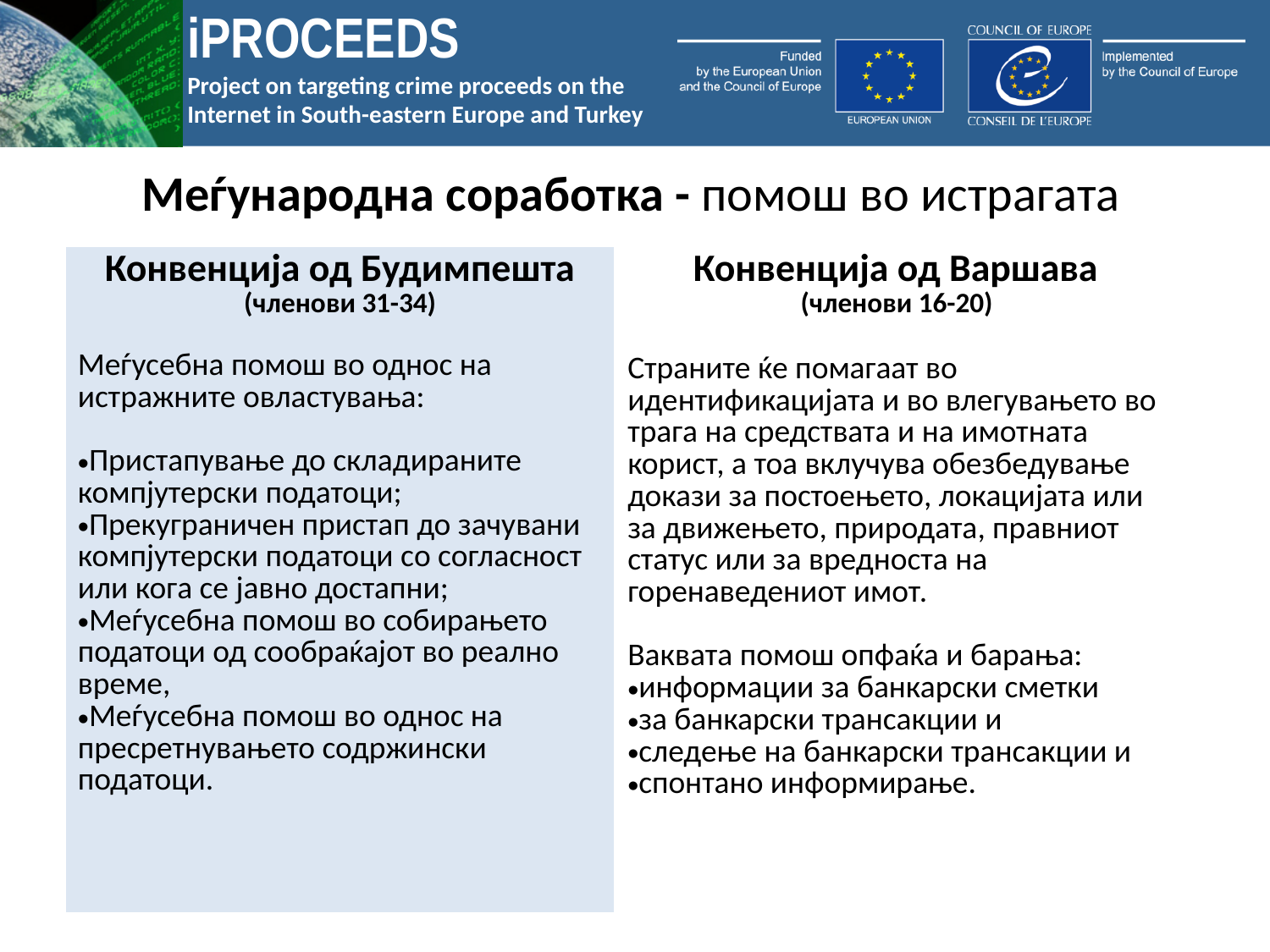

# Меѓународна соработка - помош во истрагата
| Конвенција од Будимпешта (членови 31-34) Меѓусебна помош во однос на истражните овластувања: Пристапување до складираните компјутерски податоци; Прекуграничен пристап до зачувани компјутерски податоци со согласност или кога се јавно достапни; Меѓусебна помош во собирањето податоци од сообраќајот во реално време, Меѓусебна помош во однос на пресретнувањето содржински податоци. | Конвенција од Варшава (членови 16-20) Страните ќе помагаат во идентификацијата и во влегувањето во трага на средствата и на имотната корист, а тоа вклучува обезбедување докази за постоењето, локацијата или за движењето, природата, правниот статус или за вредноста на горенаведениот имот. Ваквата помош опфаќа и барања: информации за банкарски сметки за банкарски трансакции и следење на банкарски трансакции и спонтано информирање. |
| --- | --- |